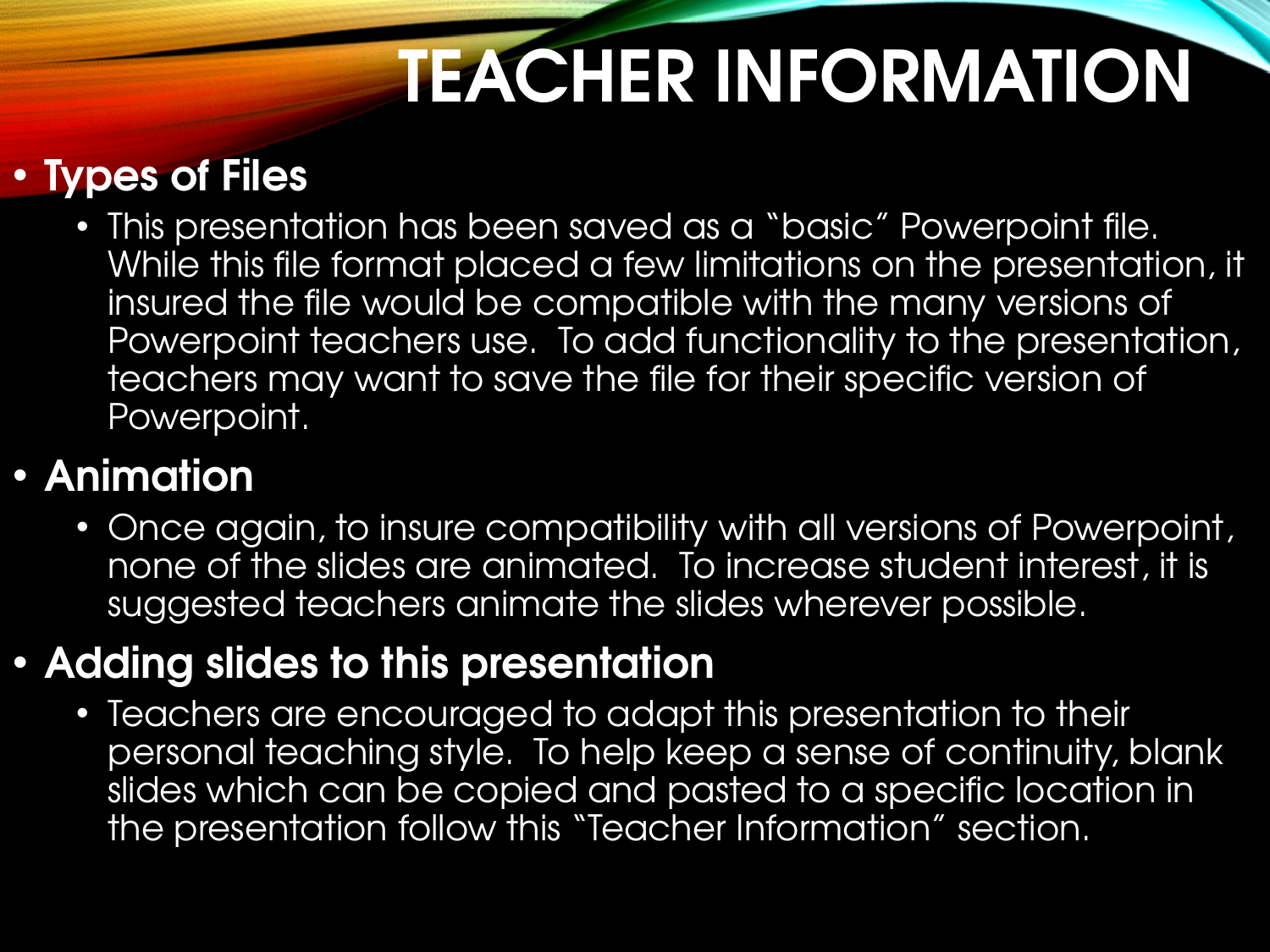

# Teacher Information
Types of Files
This presentation has been saved as a “basic” Powerpoint file.  While this file format placed a few limitations on the presentation, it insured the file would be compatible with the many versions of Powerpoint teachers use.  To add functionality to the presentation, teachers may want to save the file for their specific version of Powerpoint.
Animation
Once again, to insure compatibility with all versions of Powerpoint, none of the slides are animated.  To increase student interest, it is suggested teachers animate the slides wherever possible.
Adding slides to this presentation
Teachers are encouraged to adapt this presentation to their personal teaching style.  To help keep a sense of continuity, blank slides which can be copied and pasted to a specific location in the presentation follow this “Teacher Information” section.